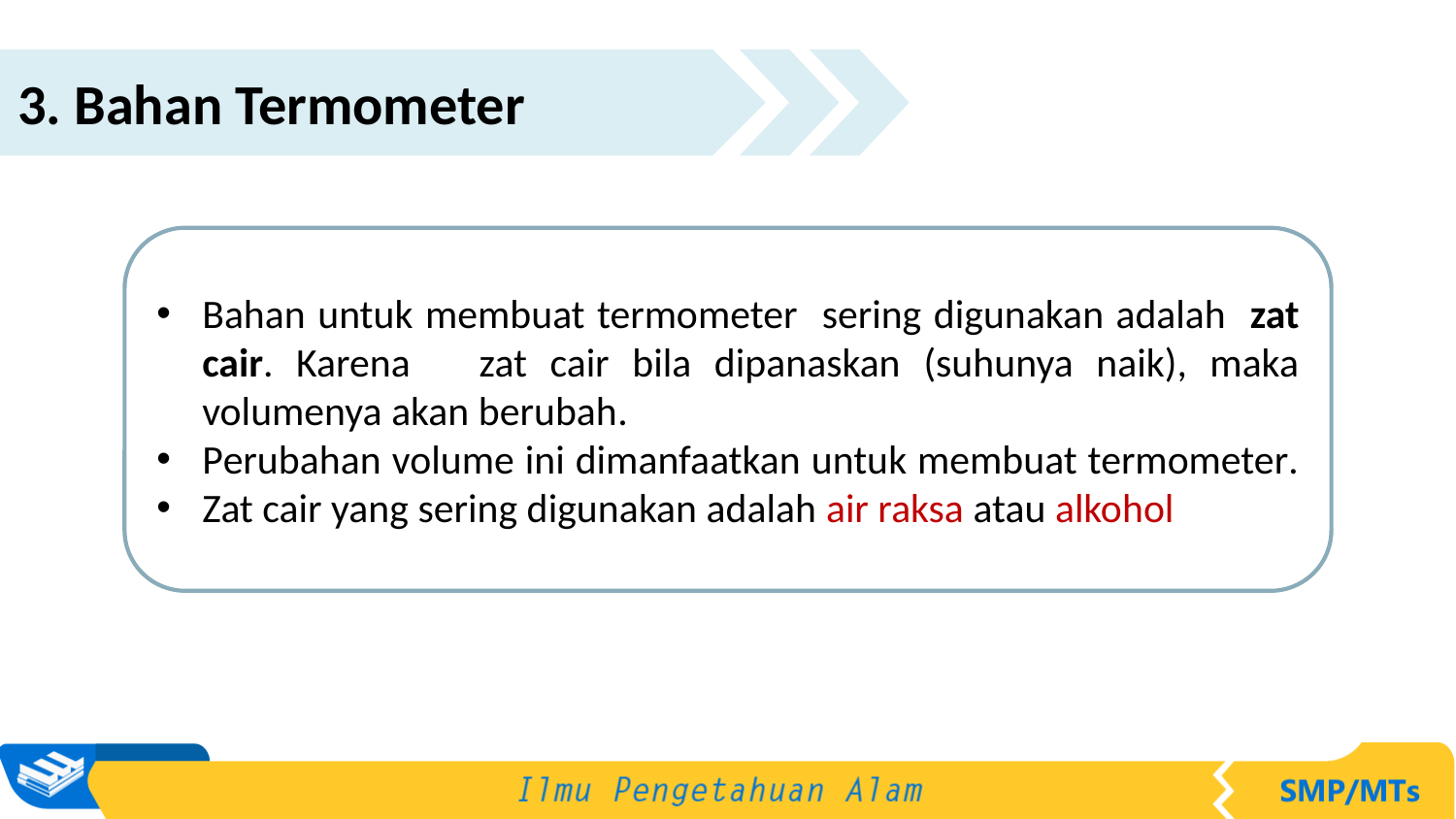

3. Bahan Termometer
Bahan untuk membuat termometer  sering digunakan adalah  zat cair. Karena   zat cair bila dipanaskan (suhunya naik), maka volumenya akan berubah.
Perubahan volume ini dimanfaatkan untuk membuat termometer.
Zat cair yang sering digunakan adalah air raksa atau alkohol